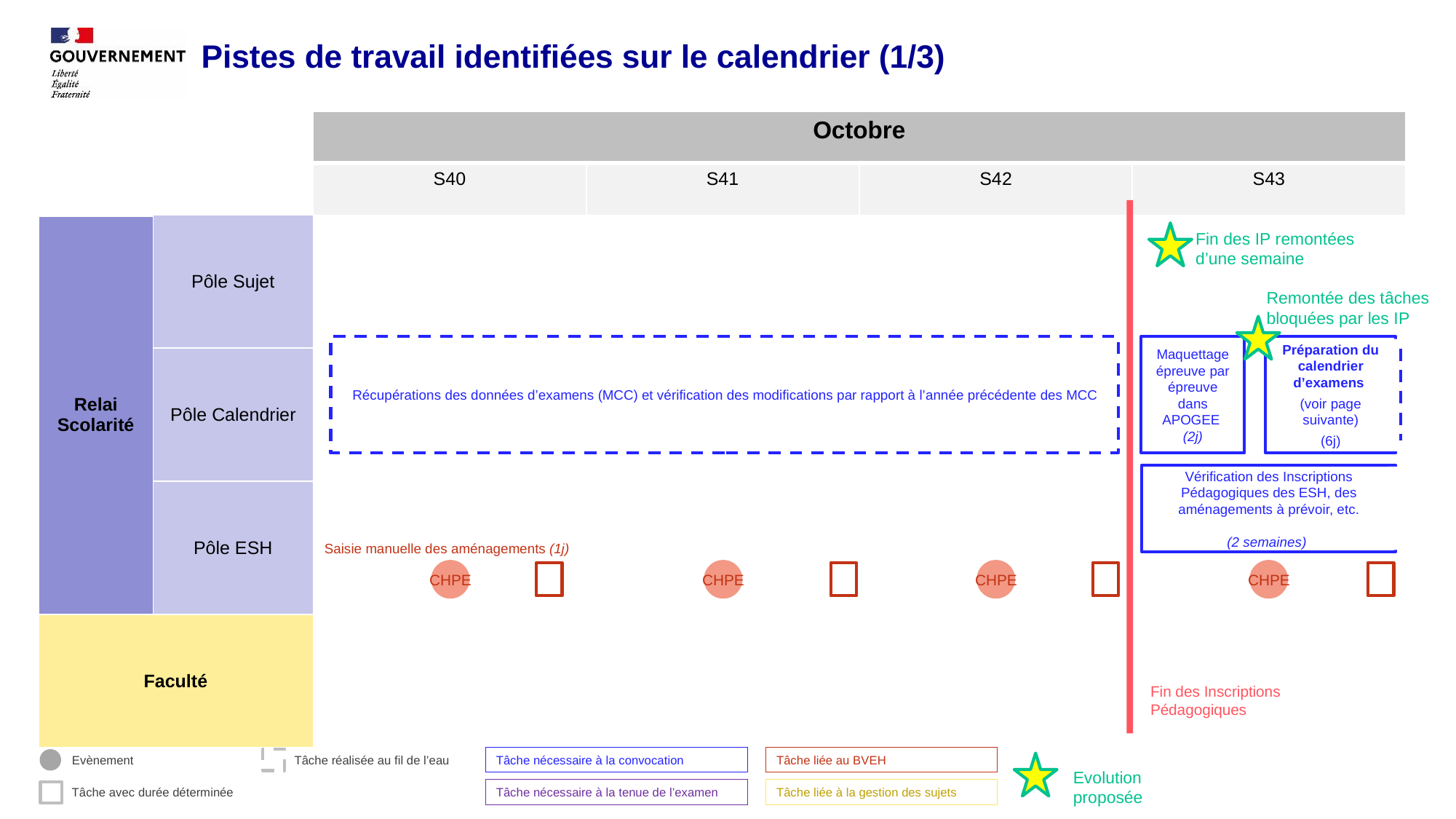

Pistes de travail identifiées sur le calendrier (1/3)
|  |  | Octobre |  |  |  |  |  |  |  |
| --- | --- | --- | --- | --- | --- | --- | --- | --- | --- |
|  |  | S40 | S41 | S41 |  | S42 |  | S43 |  |
| Relai Scolarité | Pôle Sujet |  |  |  |  |  |  |  |  |
|  | Pôle Calendrier |  |  |  |  |  |  |  |  |
|  | Pôle ESH |  |  |  |  |  |  |  |  |
| Faculté | Composante |  |  |  |  |  |  |  |  |

Fin des IP remontées d’une semaine
Remontée des tâches bloquées par les IP

Récupérations des données d’examens (MCC) et vérification des modifications par rapport à l’année précédente des MCC
Maquettage épreuve par épreuve dans APOGEE
(2j)
Préparation du calendrier d’examens
(voir page suivante)
(6j)

Vérification des Inscriptions Pédagogiques des ESH, des aménagements à prévoir, etc.
(2 semaines)

Saisie manuelle des aménagements (1j)

CHPE
CHPE
CHPE
CHPE
Fin des Inscriptions Pédagogiques
Evènement
Tâche réalisée au fil de l’eau
Tâche nécessaire à la convocation
Tâche liée au BVEH

Evolution proposée
Tâche avec durée déterminée
Tâche nécessaire à la tenue de l’examen
Tâche liée à la gestion des sujets